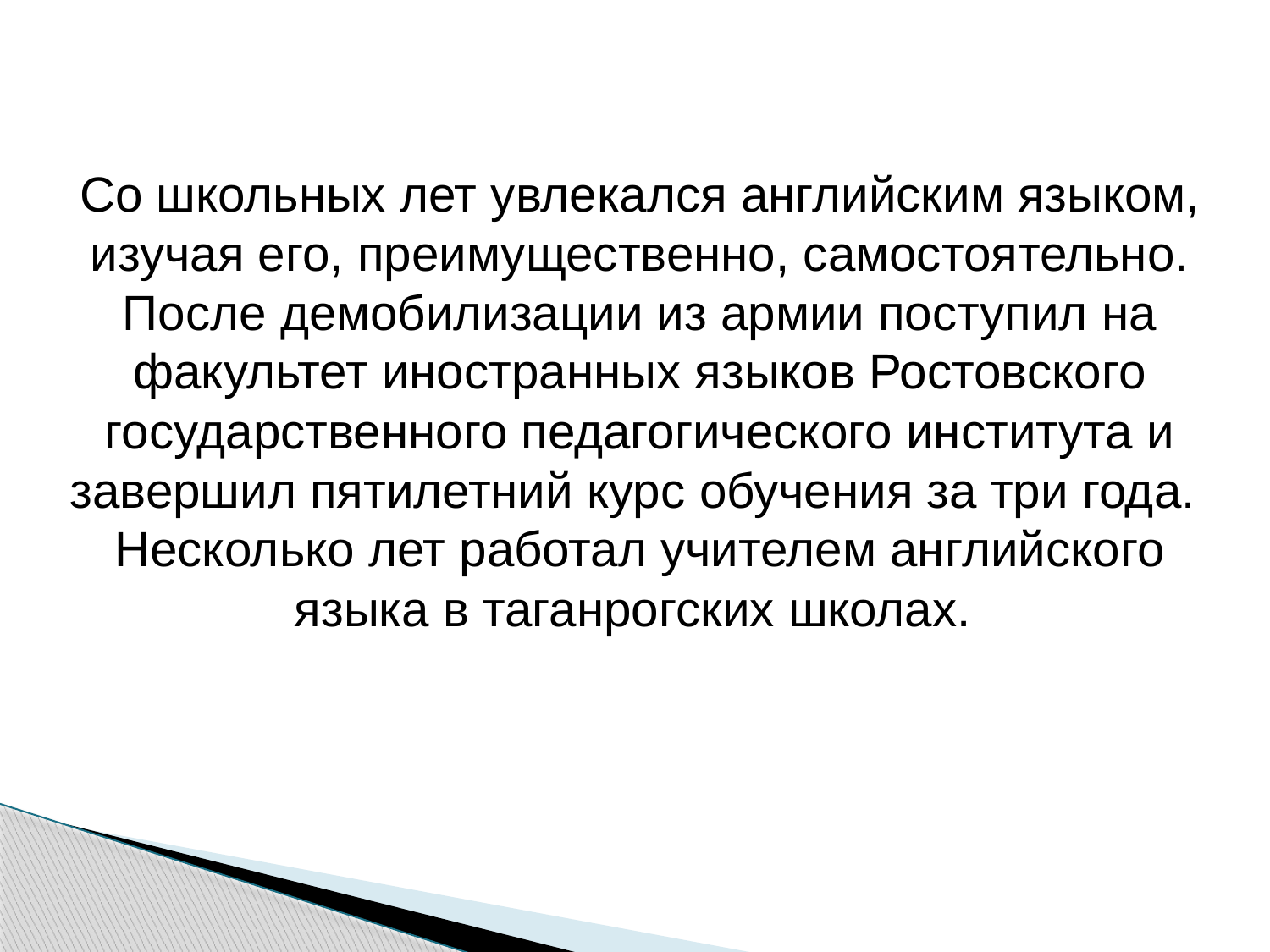

Со школьных лет увлекался английским языком, изучая его, преимущественно, самостоятельно. После демобилизации из армии поступил на факультет иностранных языков Ростовского государственного педагогического института и завершил пятилетний курс обучения за три года.  Несколько лет работал учителем английского языка в таганрогских школах.